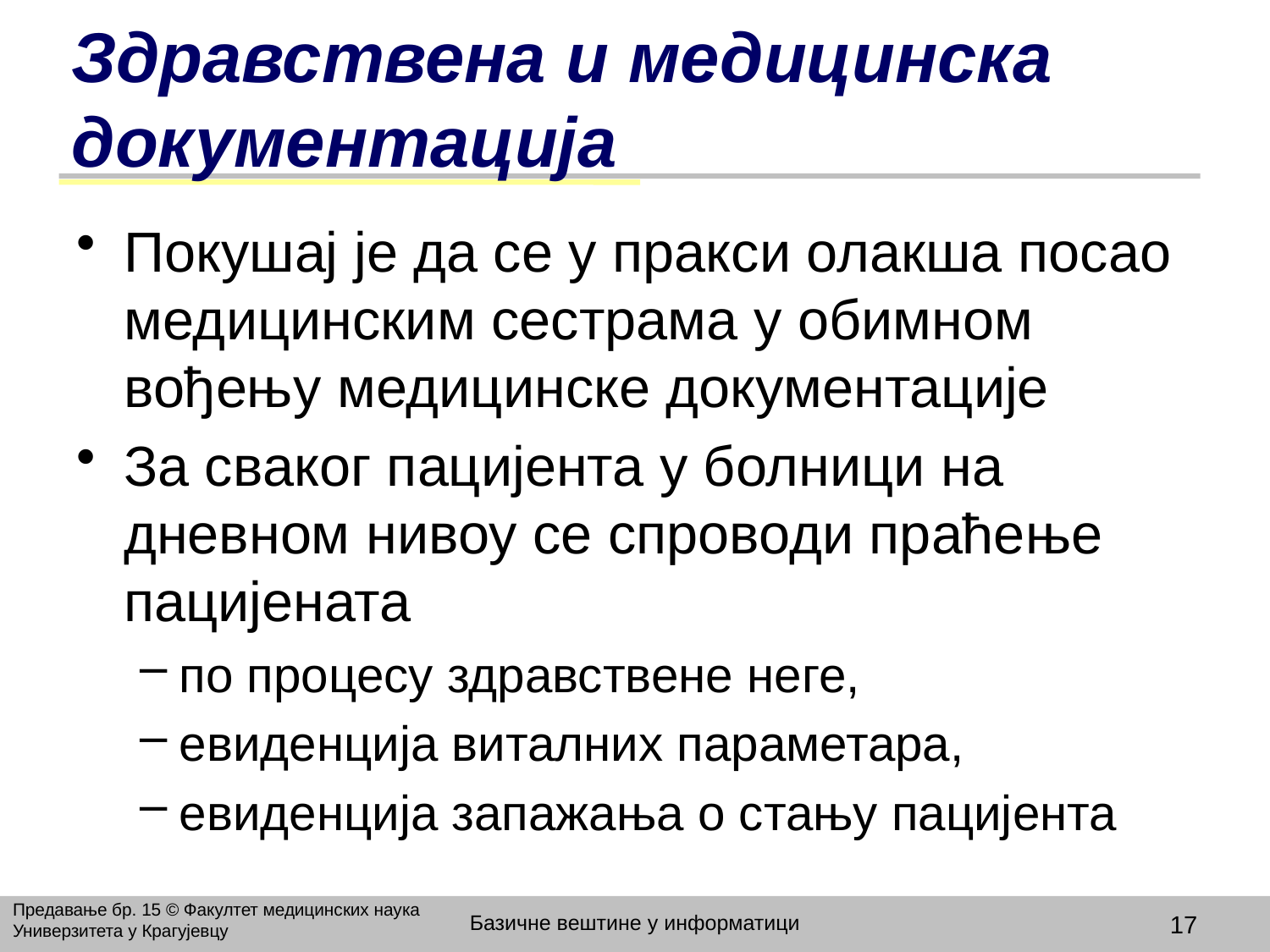

# Здравствена и медицинска документација
Покушај је да се у пракси олакша посао медицинским сестрама у обимном вођењу медицинске документације
За сваког пацијента у болници на дневном нивоу се спроводи праћење пацијената
по процесу здравствене неге,
евиденција виталних параметара,
евиденција запажања о стању пацијента
Предавање бр. 15 © Факултет медицинских наука Универзитета у Крагујевцу
Базичне вештине у информатици
17